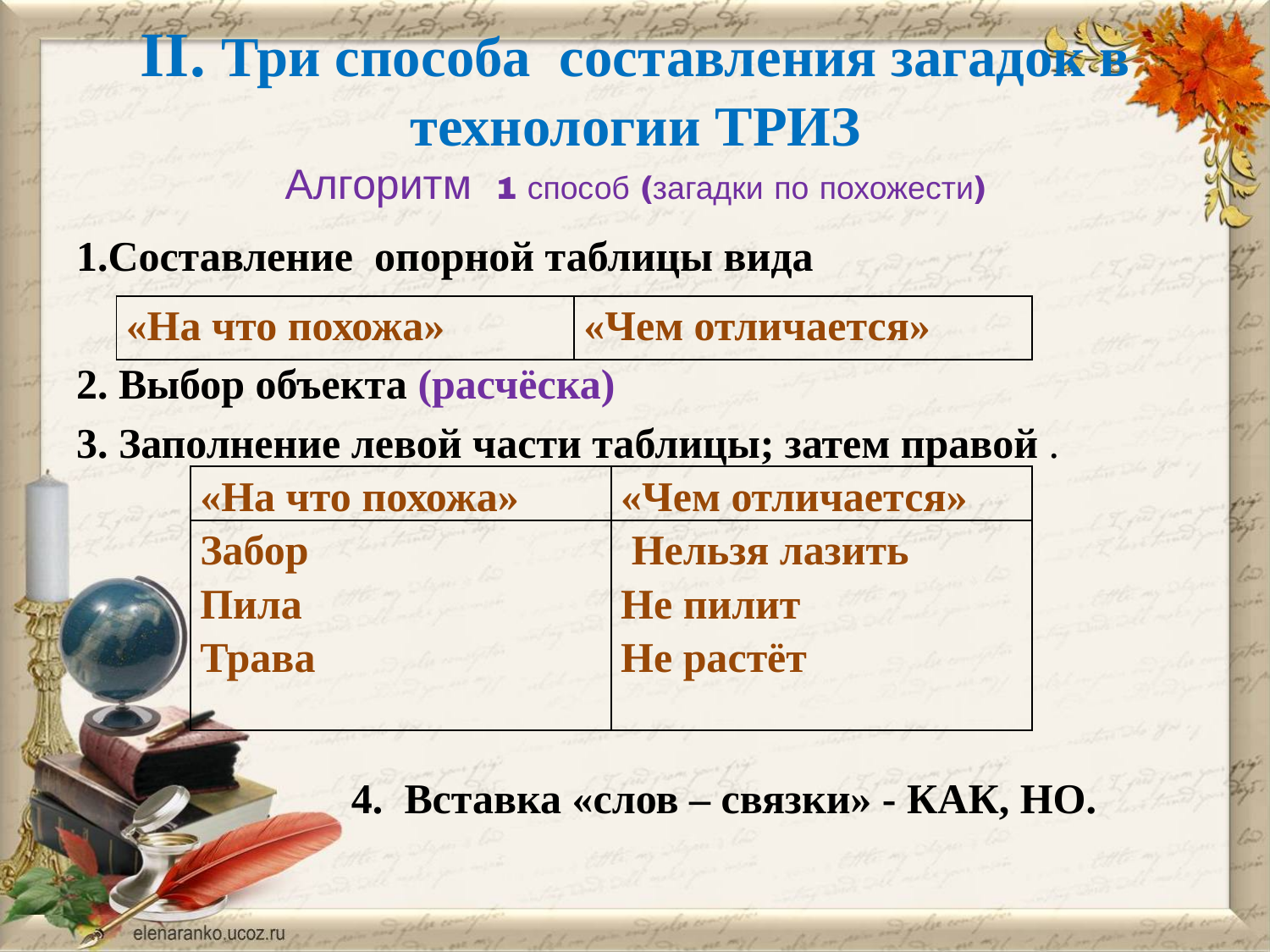

# II. Три способа  составления загадок в технологии ТРИЗ Алгоритм  1 способ (загадки по похожести)
1.Составление  опорной таблицы вида

2. Выбор объекта (расчёска)
3. Заполнение левой части таблицы; затем правой .

                          4.  Вставка «слов – связки» - КАК, НО.

| «На что похожа» | «Чем отличается» |
| --- | --- |
| «На что похожа» | «Чем отличается» |
| --- | --- |
| Забор Пила Трава | Нельзя лазить Не пилит Не растёт |